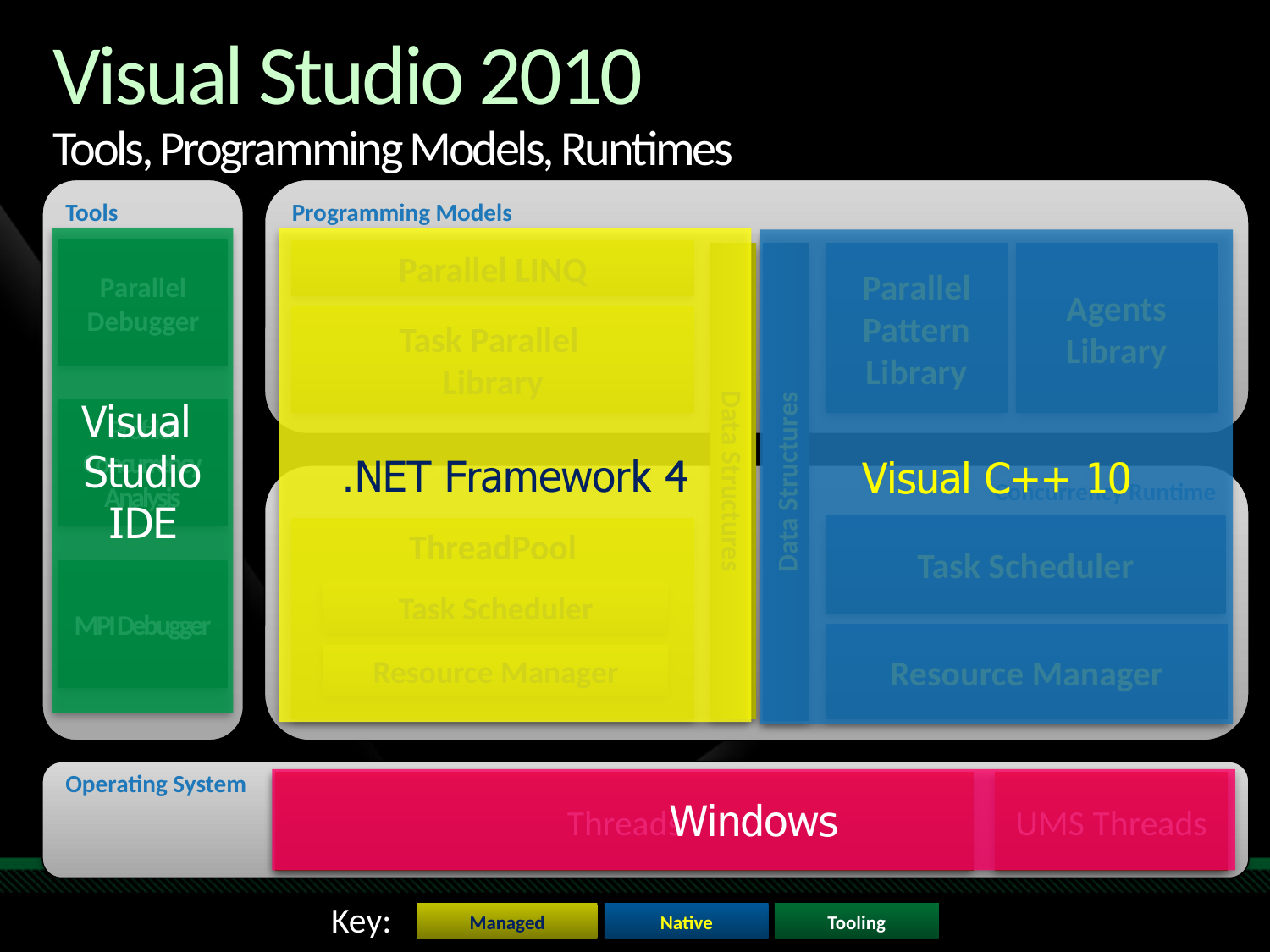

# Visual Studio 2010 Tools, Programming Models, Runtimes

Tools
Programming Models
Visual
Studio
IDE
.NET Framework 4
Visual C++ 10
Parallel
Debugger
Parallel LINQ
Parallel Pattern Library
Agents
Library
Task Parallel
Library
Profiler Concurrency
Analysis
Data Structures
Data Structures

Concurrency Runtime
Task Scheduler
ThreadPool
MPI Debugger
Task Scheduler
Resource Manager
Resource Manager

Operating System
Windows
Threads
UMS Threads
Key:
Managed
Native
Tooling